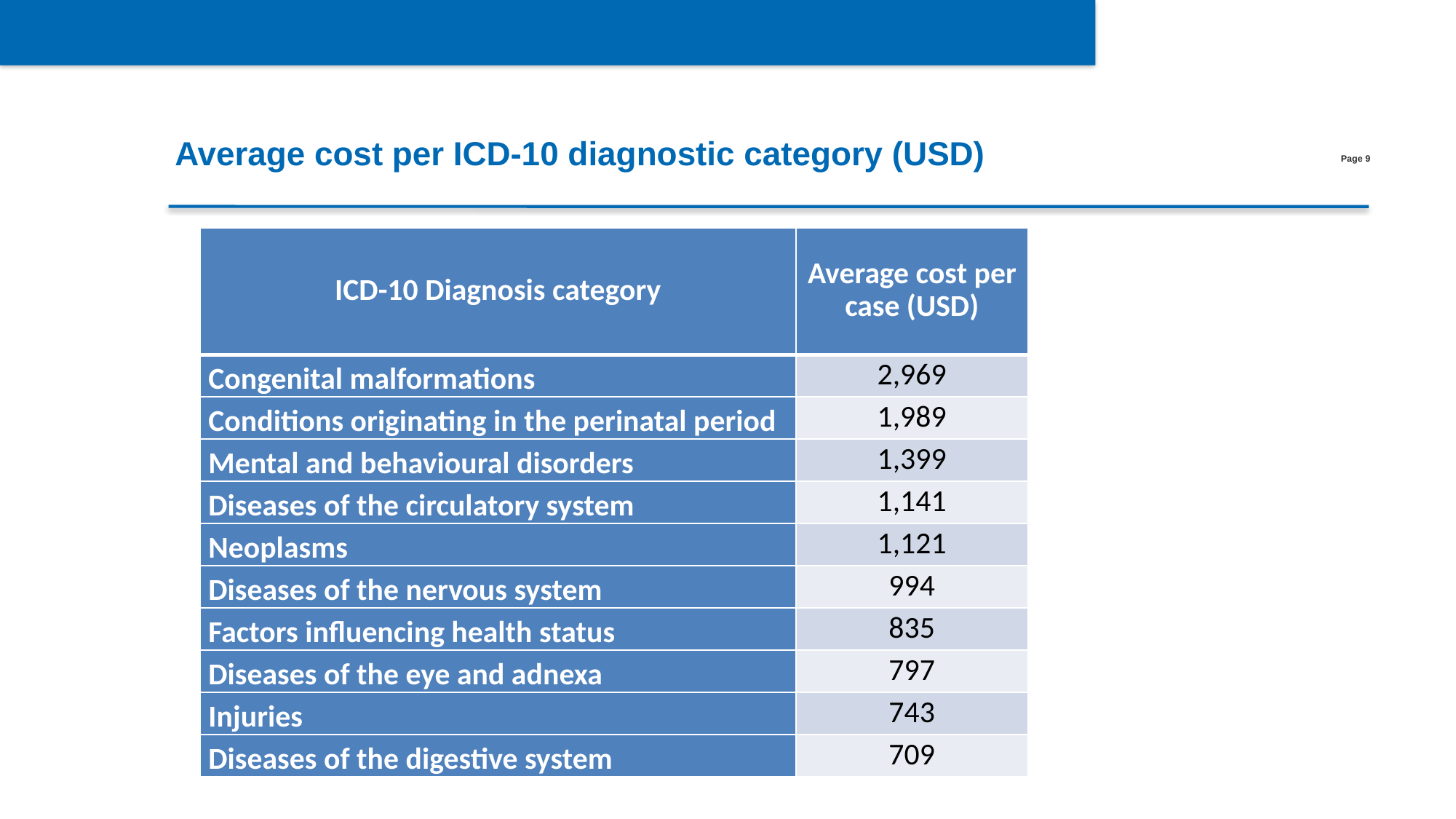

Average cost per ICD-10 diagnostic category (USD)
| ICD-10 Diagnosis category | Average cost per case (USD) |
| --- | --- |
| Congenital malformations | 2,969 |
| Conditions originating in the perinatal period | 1,989 |
| Mental and behavioural disorders | 1,399 |
| Diseases of the circulatory system | 1,141 |
| Neoplasms | 1,121 |
| Diseases of the nervous system | 994 |
| Factors influencing health status | 835 |
| Diseases of the eye and adnexa | 797 |
| Injuries | 743 |
| Diseases of the digestive system | 709 |